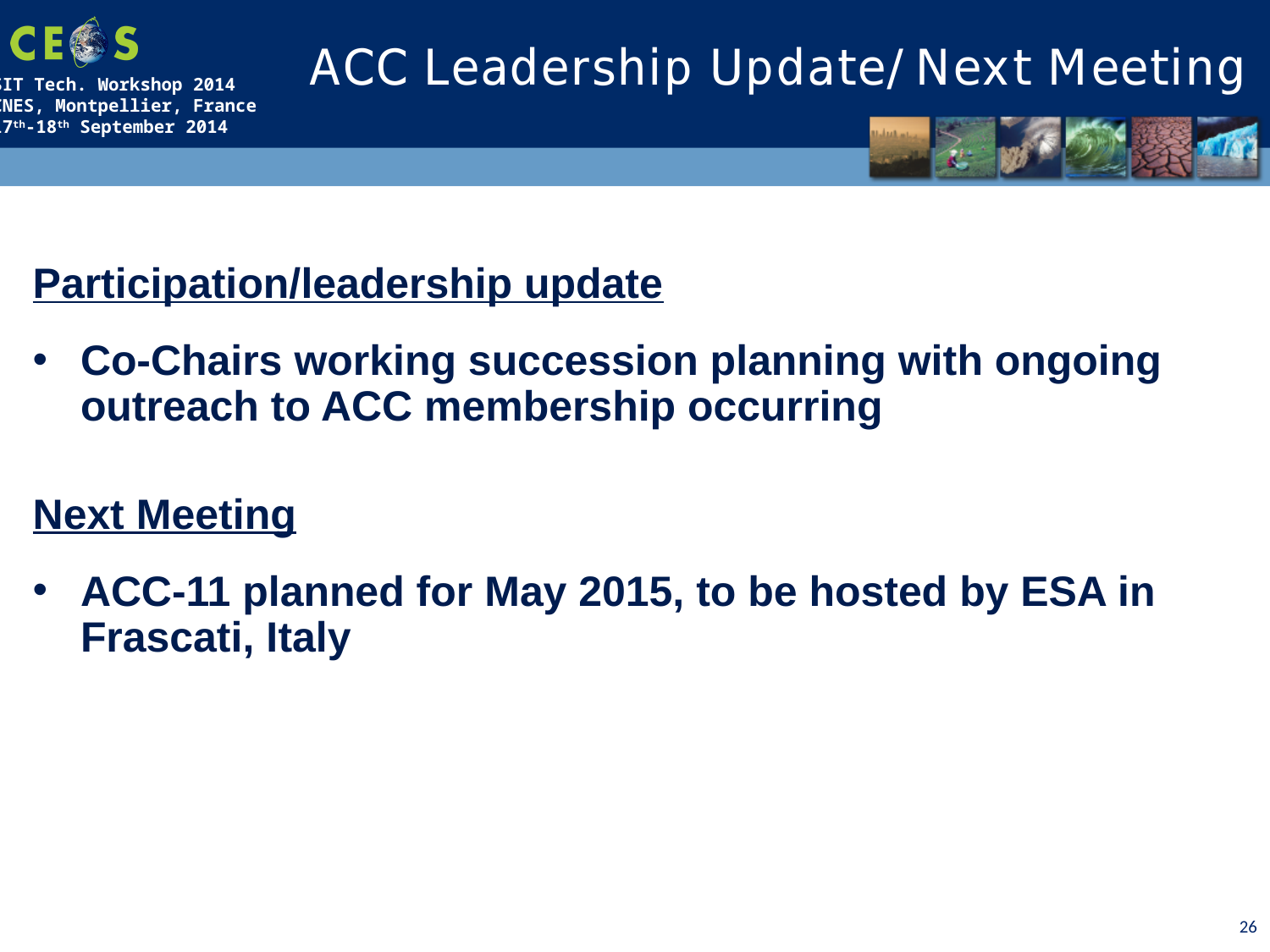

ACC Leadership Update/Next Meeting

Participation/leadership update

Co-Chairs working succession planning with ongoing outreach to ACC membership occurring

Next Meeting

ACC-11 planned for May 2015, to be hosted by ESA in Frascati, Italy
26